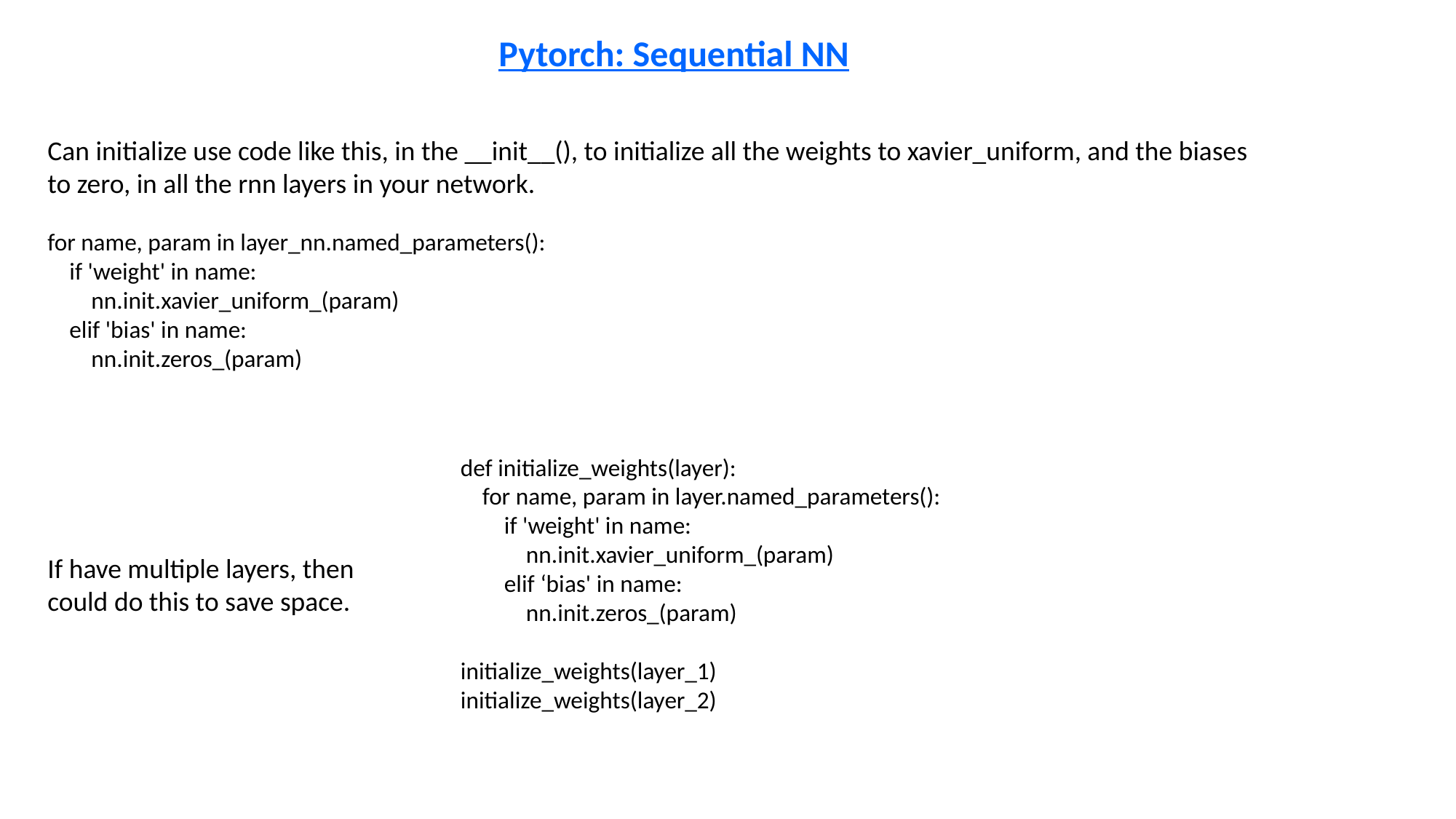

Pytorch: Sequential NN
Can initialize use code like this, in the __init__(), to initialize all the weights to xavier_uniform, and the biases to zero, in all the rnn layers in your network.
for name, param in layer_nn.named_parameters():
    if 'weight' in name:
        nn.init.xavier_uniform_(param)
    elif 'bias' in name:
        nn.init.zeros_(param)
def initialize_weights(layer):
    for name, param in layer.named_parameters():
        if 'weight' in name:
            nn.init.xavier_uniform_(param)
        elif ‘bias' in name:
            nn.init.zeros_(param)

initialize_weights(layer_1)
initialize_weights(layer_2)
If have multiple layers, then could do this to save space.